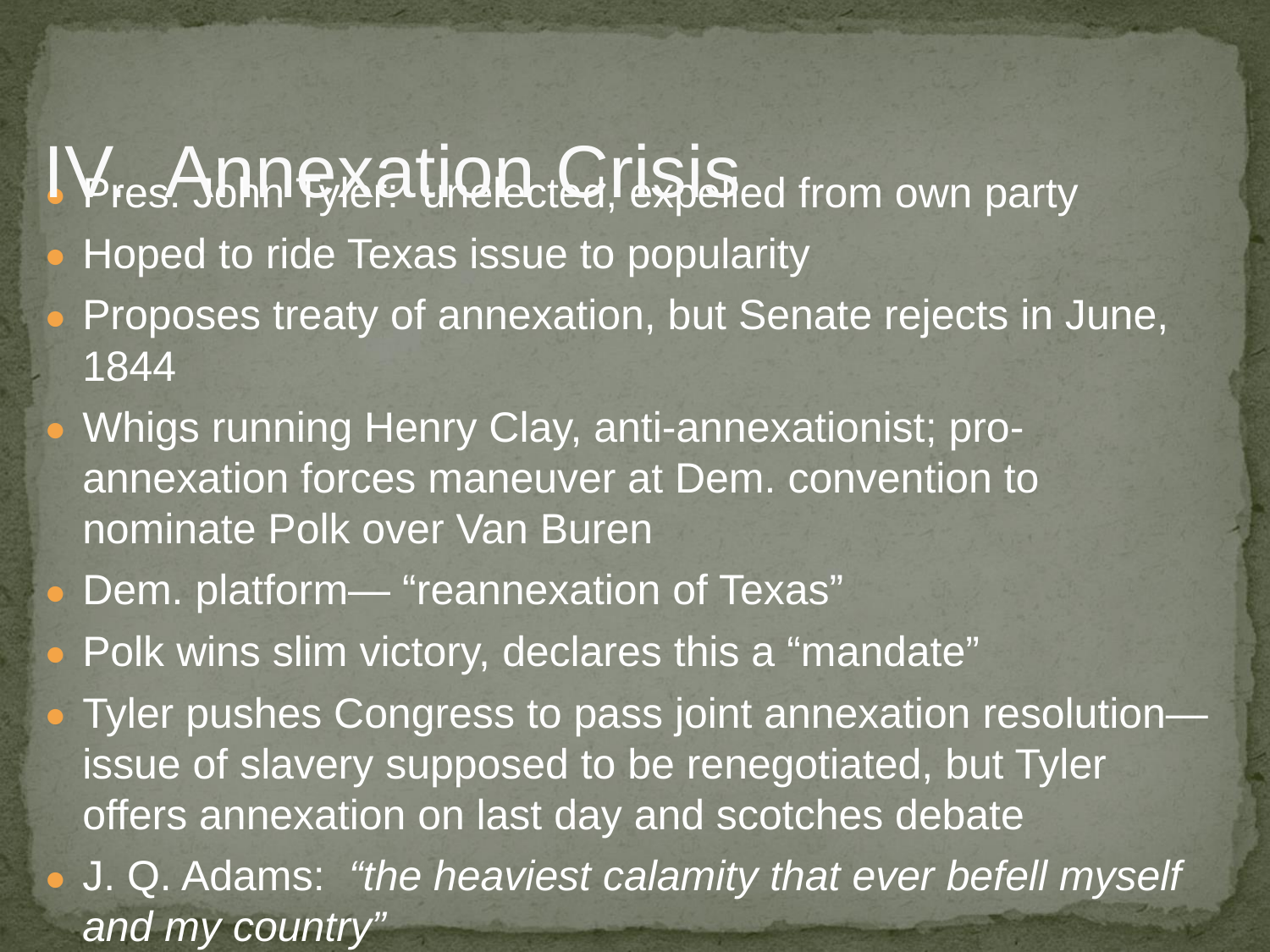

# IV.  Annexation Crisis
Pres. John Tyler:  unelected, expelled from own party
Hoped to ride Texas issue to popularity
Proposes treaty of annexation, but Senate rejects in June, 1844
Whigs running Henry Clay, anti-annexationist; pro-annexation forces maneuver at Dem. convention to nominate Polk over Van Buren
Dem. platform— “reannexation of Texas”
Polk wins slim victory, declares this a “mandate”
Tyler pushes Congress to pass joint annexation resolution—issue of slavery supposed to be renegotiated, but Tyler offers annexation on last day and scotches debate
J. Q. Adams:  “the heaviest calamity that ever befell myself and my country”